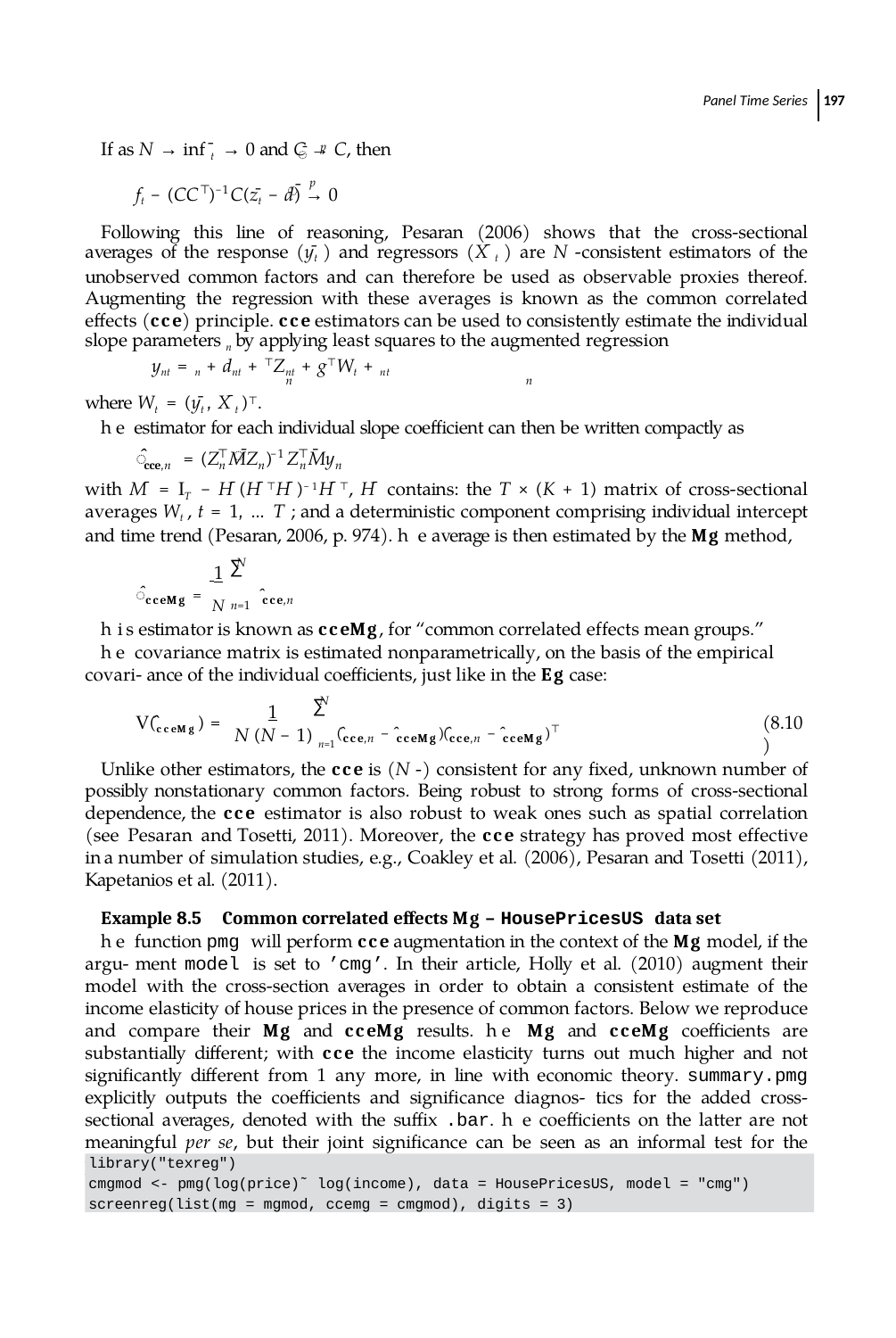

Panel Time Series  197

̄ p
If as N → inf ̄t → 0 and C → C, then
p
̄
⊤ −1
ft − (CC )  C(z̄t − d) → 0
Following this line of reasoning, Pesaran (2006) shows that the cross-sectional averages of the response (ȳt ) and regressors (X̄ t ) are N -consistent estimators of the unobserved common factors and can therefore be used as observable proxies thereof. Augmenting the regression with these averages is known as the common correlated effects (cce) principle. cce estimators can be used to consistently estimate the individual slope parameters n by applying least squares to the augmented regression
ynt = n + dnt + ⊤Znt + g⊤Wt + nt
n	n
where Wt = (ȳt , X̄ t )⊤.
he estimator for each individual slope coeﬃcient can then be written compactly as
⊤
̄	̄
−1  ⊤
̂	= (Z MZ )  Z My
cce,n	n	n	n	n
with M̄  = IT  − H̄ (H̄ ⊤H̄ )−1H̄ ⊤, H̄  contains: the T × (K + 1) matrix of cross-sectional averages Wt , t = 1, … T ; and a deterministic component comprising individual intercept and time trend (Pesaran, 2006, p. 974). he average is then estimated by the mg method,
N
∑
 1
̂ccemg  =  N	̂cce,n
n=1
his estimator is known as ccemg, for “common correlated effects mean groups.”
he covariance matrix is estimated nonparametrically, on the basis of the empirical covari- ance of the individual coeﬃcients, just like in the mg case:
N
∑
	1
(8.10)
V(̂ccemg) =
(̂cce,n  − ̂ccemg)(̂cce,n  − ̂ccemg)⊤
N (N − 1) n=1
Unlike other estimators, the cce is (N -) consistent for any ﬁxed, unknown number of possibly nonstationary common factors. Being robust to strong forms of cross-sectional dependence, the cce  estimator is also robust to weak ones such as spatial correlation (see Pesaran and Tosetti, 2011). Moreover, the cce strategy has proved most effective ina number of simulation studies, e.g., Coakley et al. (2006), Pesaran and Tosetti (2011), Kapetanios et al. (2011).

Example 8.5     Common correlated effects mg – HousePricesUS data set
he function pmg will perform cce augmentation in the context of the mg model, if the argu- ment model is set to ’cmg’. In their article, Holly et al. (2010) augment their model with the cross-section averages in order to obtain a consistent estimate of the income elasticity of house prices in the presence of common factors. Below we reproduce and compare their mg and ccemg results. he mg and ccemg coeﬃcients are substantially different; with cce the income elasticity turns out much higher and not signiﬁcantly different from 1 any more, in line with economic theory. summary.pmg explicitly outputs the coeﬃcients and signiﬁcance diagnos- tics for the added cross-sectional averages, denoted with the suﬃx .bar. he coeﬃcients on the latter are not meaningful per se, but their joint signiﬁcance can be seen as an informal test for the presence of common factors.
library("texreg")
cmgmod <- pmg(log(price) ̃ log(income), data = HousePricesUS, model = "cmg") screenreg(list(mg = mgmod, ccemg = cmgmod), digits = 3)